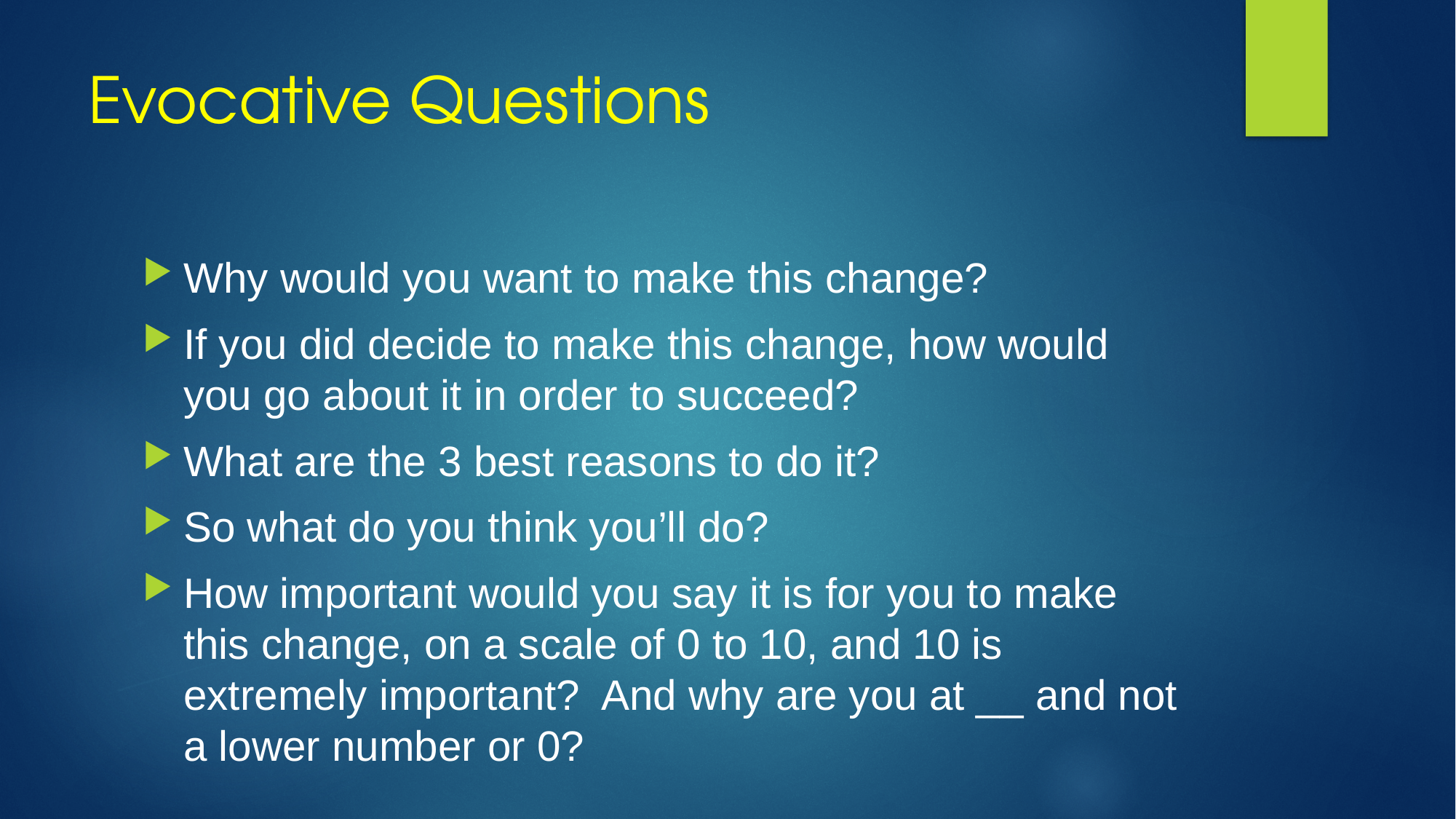

# Evocative Questions
Why would you want to make this change?
If you did decide to make this change, how would you go about it in order to succeed?
What are the 3 best reasons to do it?
So what do you think you’ll do?
How important would you say it is for you to make this change, on a scale of 0 to 10, and 10 is extremely important?  And why are you at __ and not a lower number or 0?